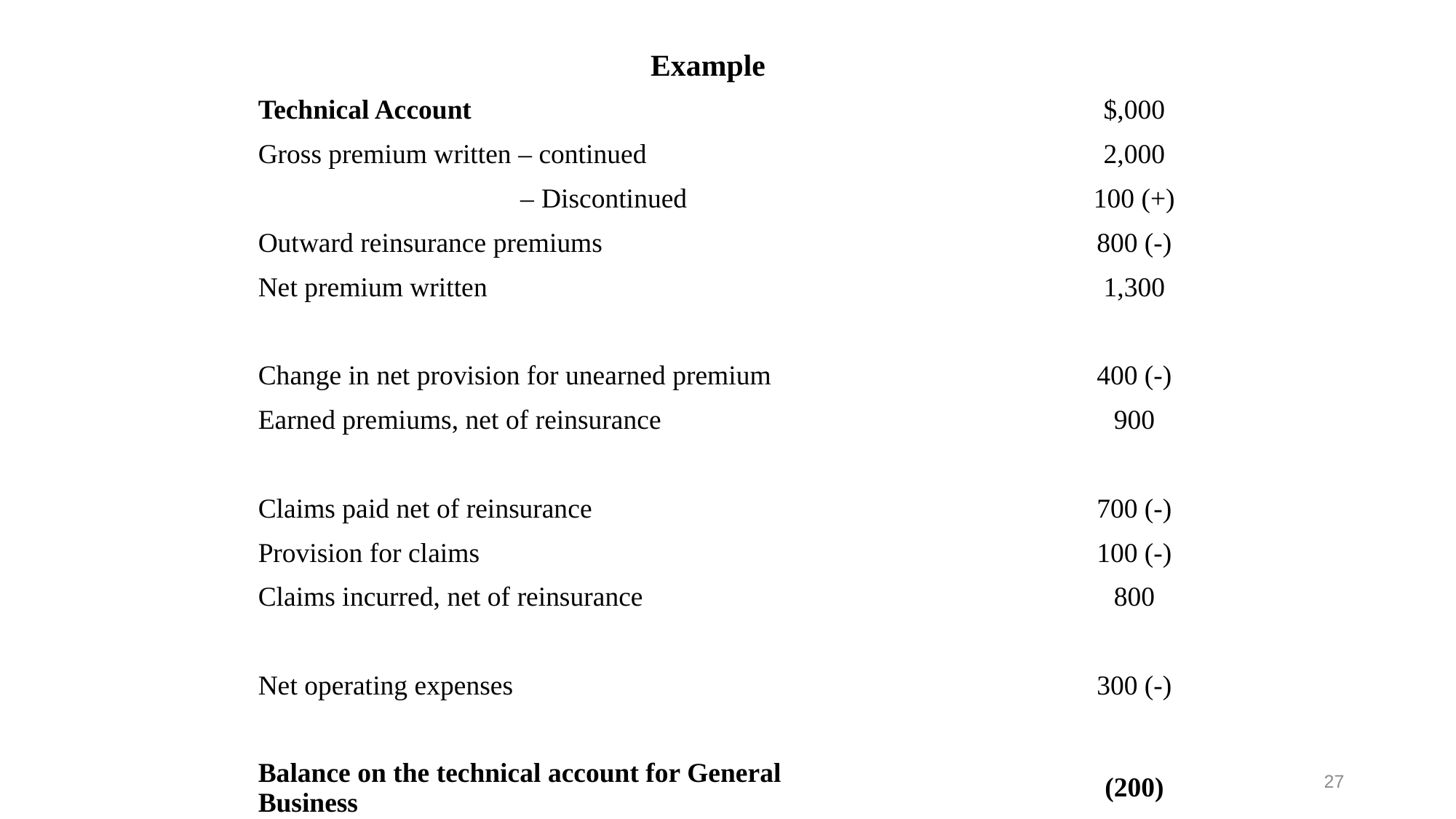

Example
| Technical Account | $,000 |
| --- | --- |
| Gross premium written – continued | 2,000 |
| – Discontinued | 100 (+) |
| Outward reinsurance premiums | 800 (-) |
| Net premium written | 1,300 |
|  |  |
| Change in net provision for unearned premium | 400 (-) |
| Earned premiums, net of reinsurance | 900 |
|  |  |
| Claims paid net of reinsurance | 700 (-) |
| Provision for claims | 100 (-) |
| Claims incurred, net of reinsurance | 800 |
|  |  |
| Net operating expenses | 300 (-) |
|  |  |
| Balance on the technical account for General Business | (200) |
27